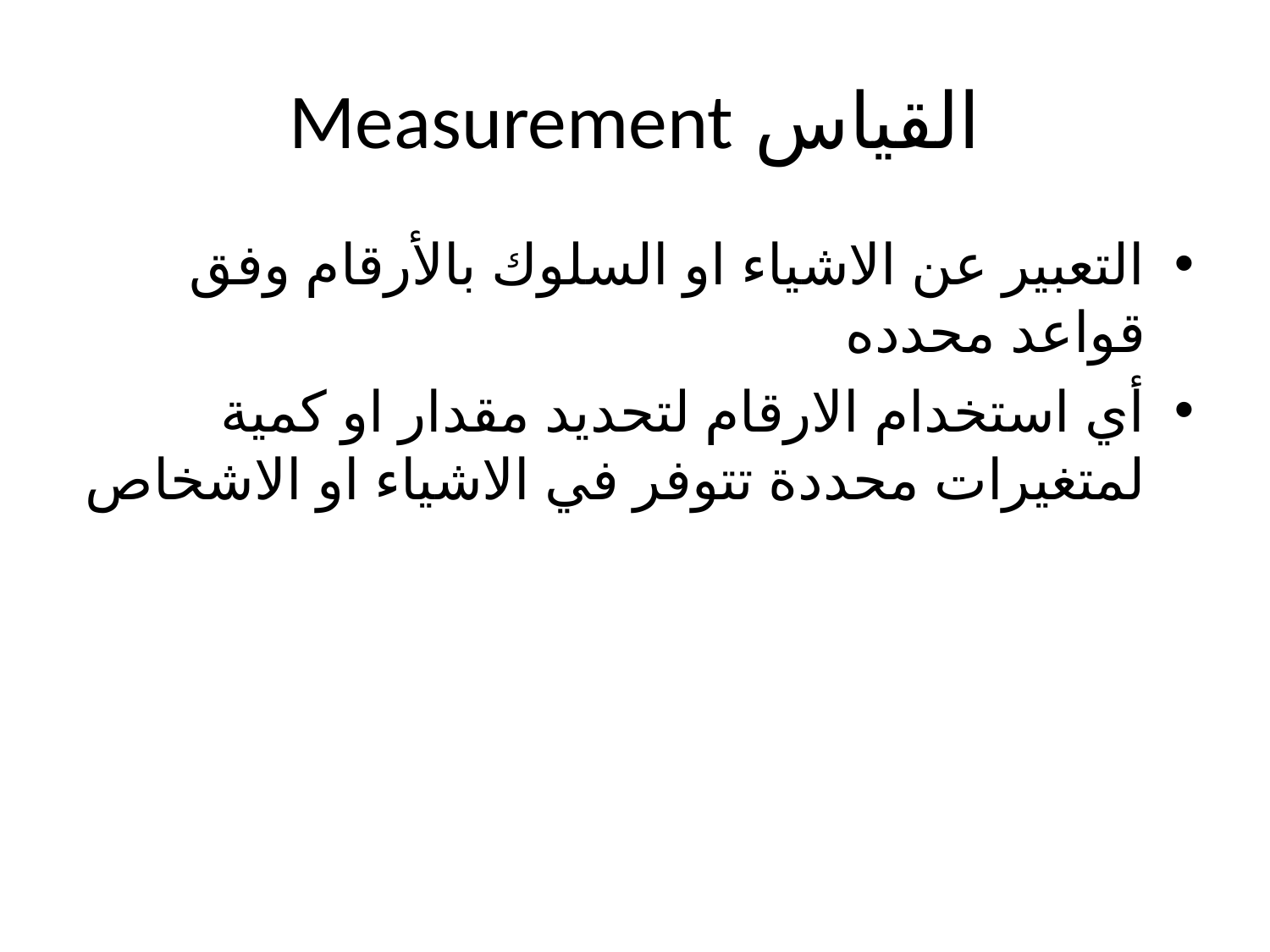

# القياس Measurement
التعبير عن الاشياء او السلوك بالأرقام وفق قواعد محدده
أي استخدام الارقام لتحديد مقدار او كمية لمتغيرات محددة تتوفر في الاشياء او الاشخاص